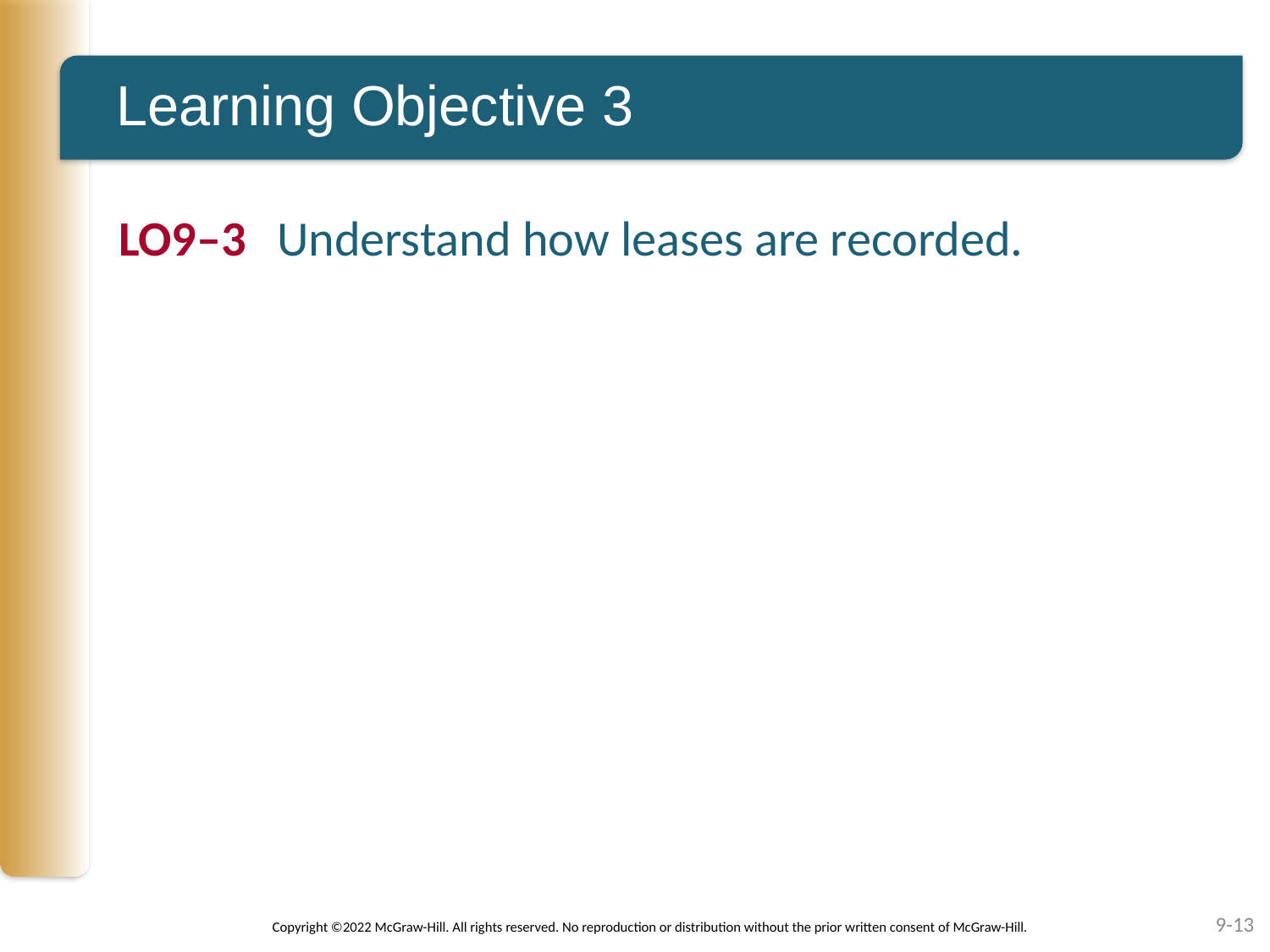

# Learning Objective 3
LO9–3	Understand how leases are recorded.
9-13
Copyright ©2022 McGraw-Hill. All rights reserved. No reproduction or distribution without the prior written consent of McGraw-Hill.